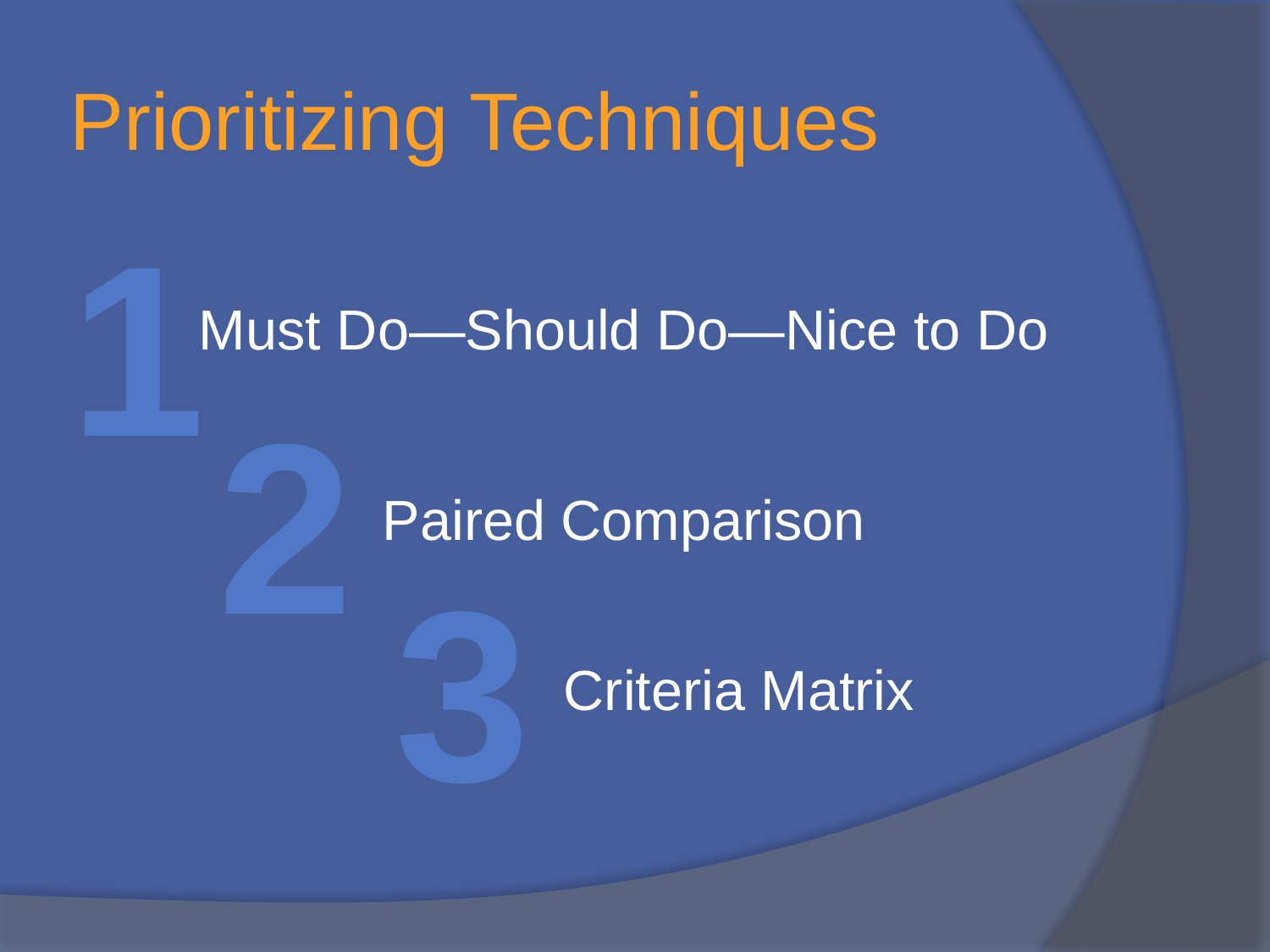

# Prioritizing Techniques
1
2
3
Must Do—Should Do—Nice to Do
Paired Comparison
Criteria Matrix